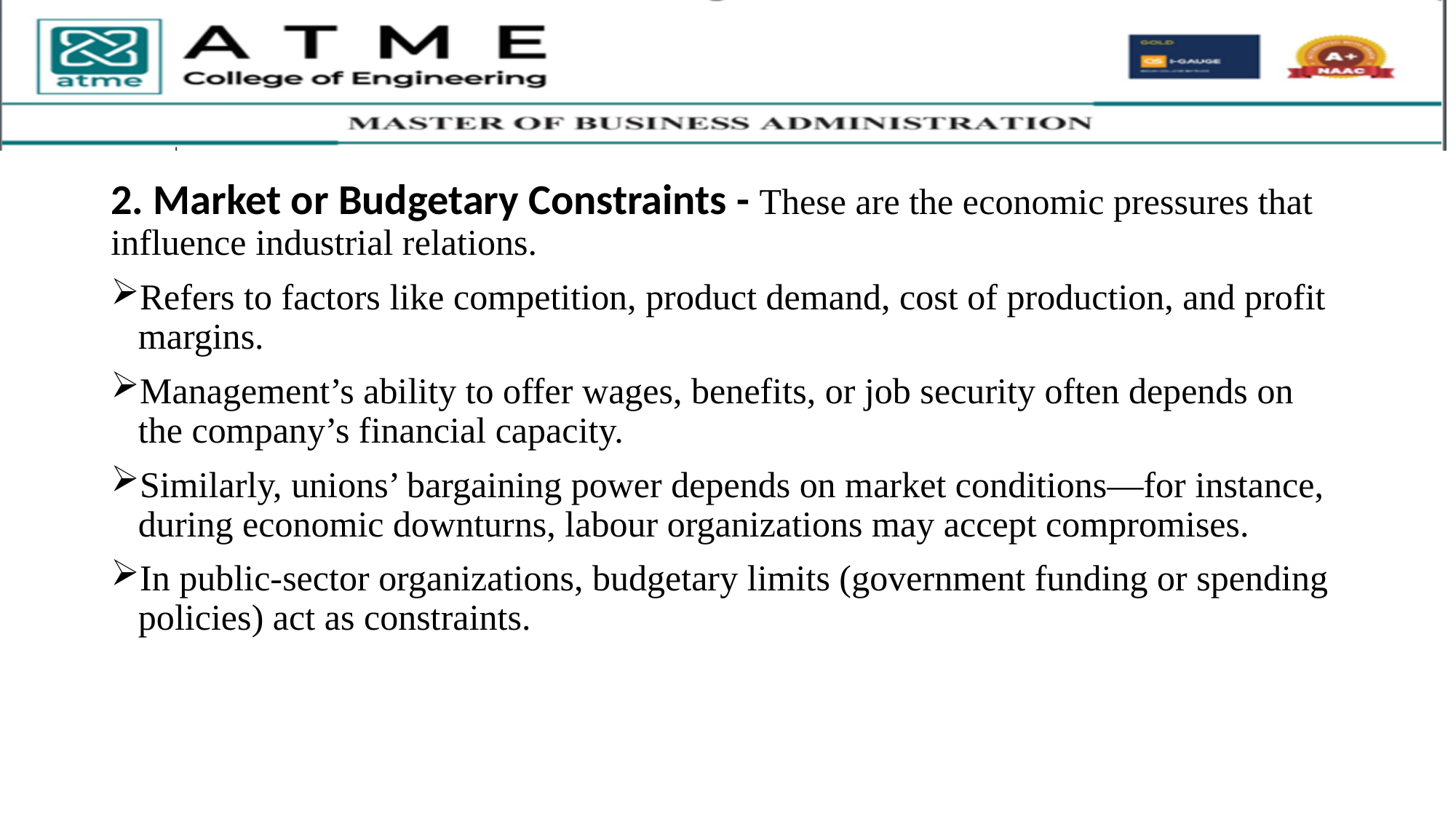

2. Market or Budgetary Constraints - These are the economic pressures that influence industrial relations.
Refers to factors like competition, product demand, cost of production, and profit margins.
Management’s ability to offer wages, benefits, or job security often depends on the company’s financial capacity.
Similarly, unions’ bargaining power depends on market conditions—for instance, during economic downturns, labour organizations may accept compromises.
In public-sector organizations, budgetary limits (government funding or spending policies) act as constraints.